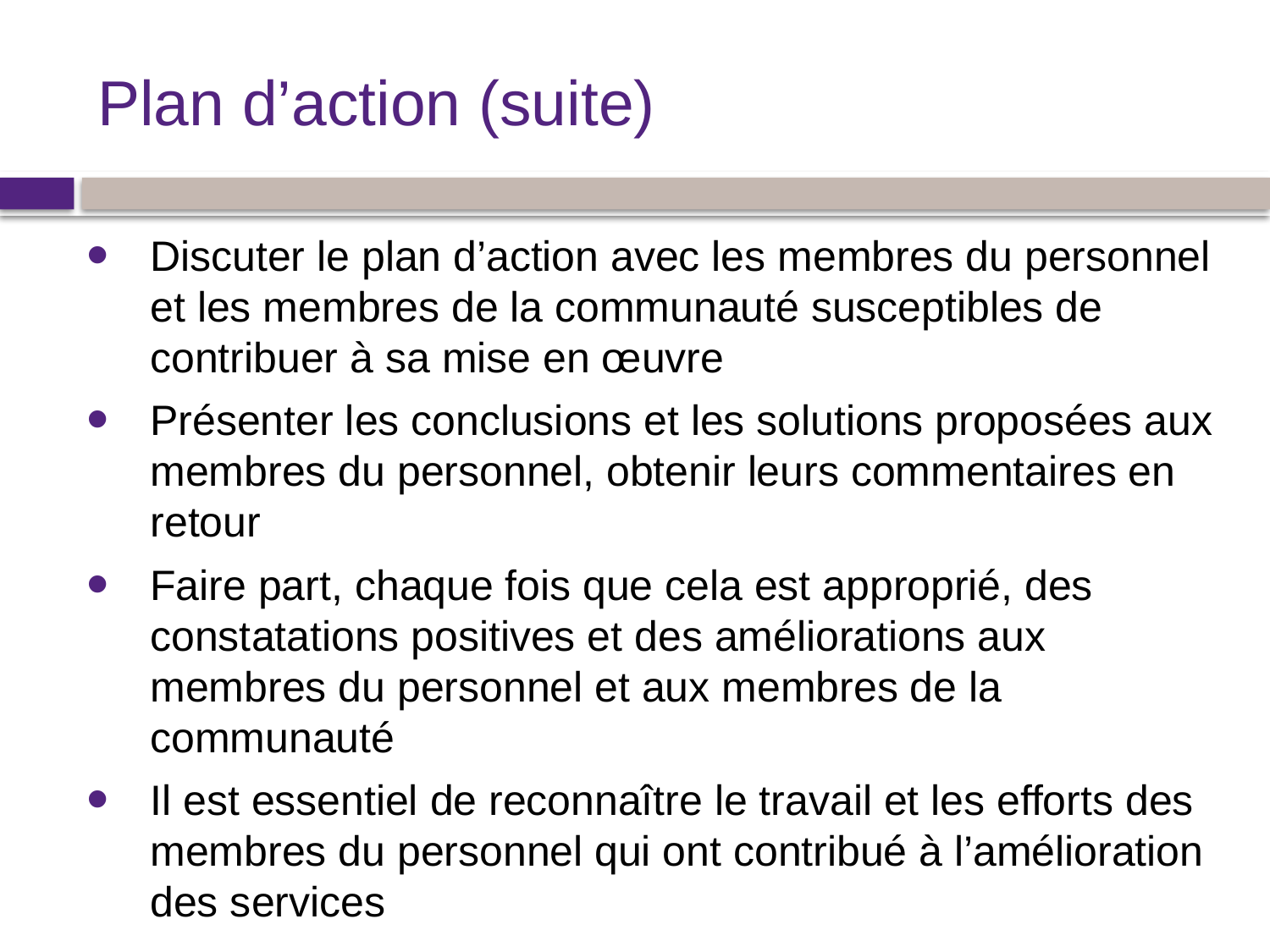

# Plan d’action (suite)
Discuter le plan d’action avec les membres du personnel et les membres de la communauté susceptibles de contribuer à sa mise en œuvre
Présenter les conclusions et les solutions proposées aux membres du personnel, obtenir leurs commentaires en retour
Faire part, chaque fois que cela est approprié, des constatations positives et des améliorations aux membres du personnel et aux membres de la communauté
Il est essentiel de reconnaître le travail et les efforts des membres du personnel qui ont contribué à l’amélioration des services